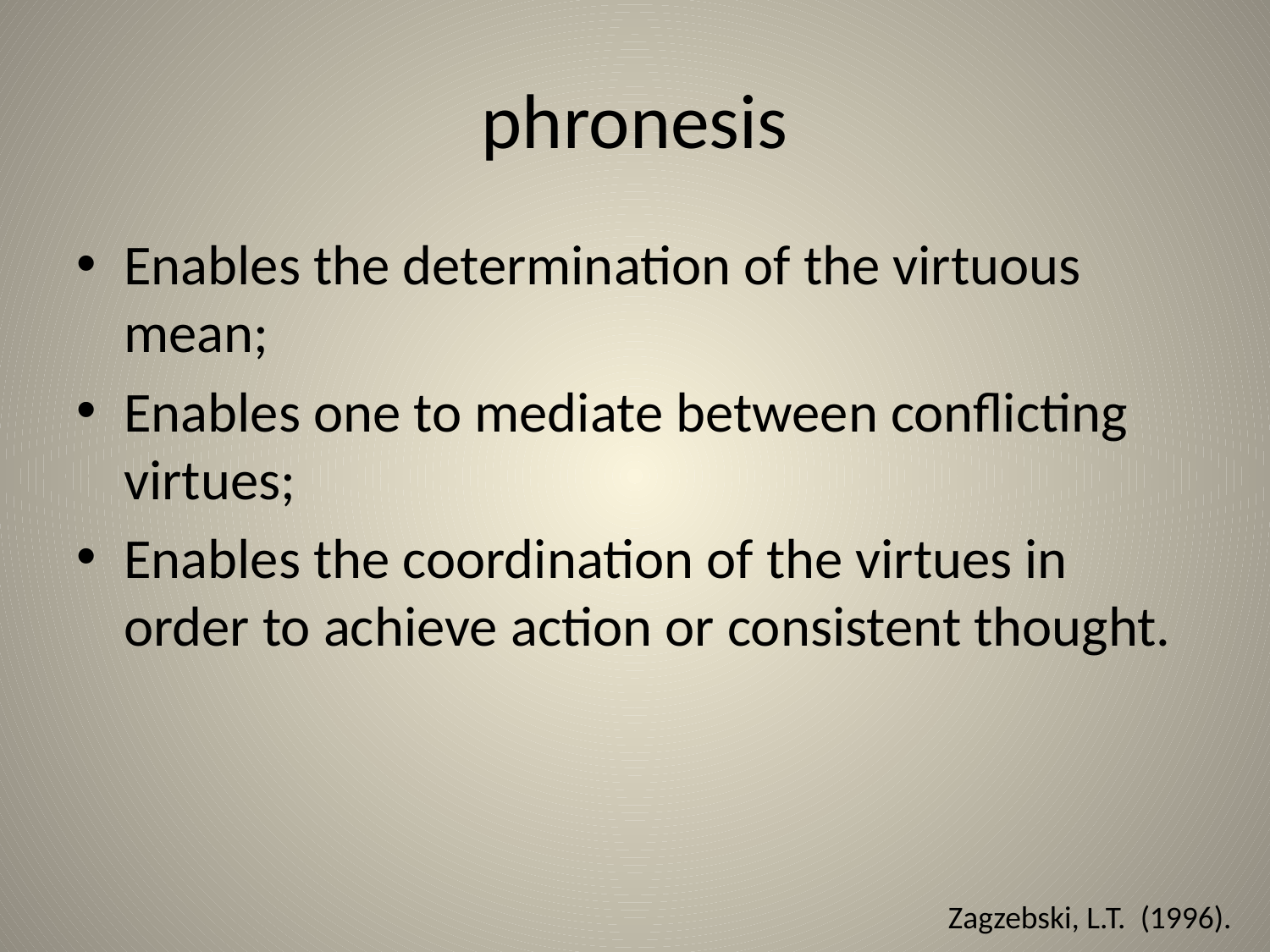

# phronesis
Enables the determination of the virtuous mean;
Enables one to mediate between conflicting virtues;
Enables the coordination of the virtues in order to achieve action or consistent thought.
Zagzebski, L.T.  (1996).